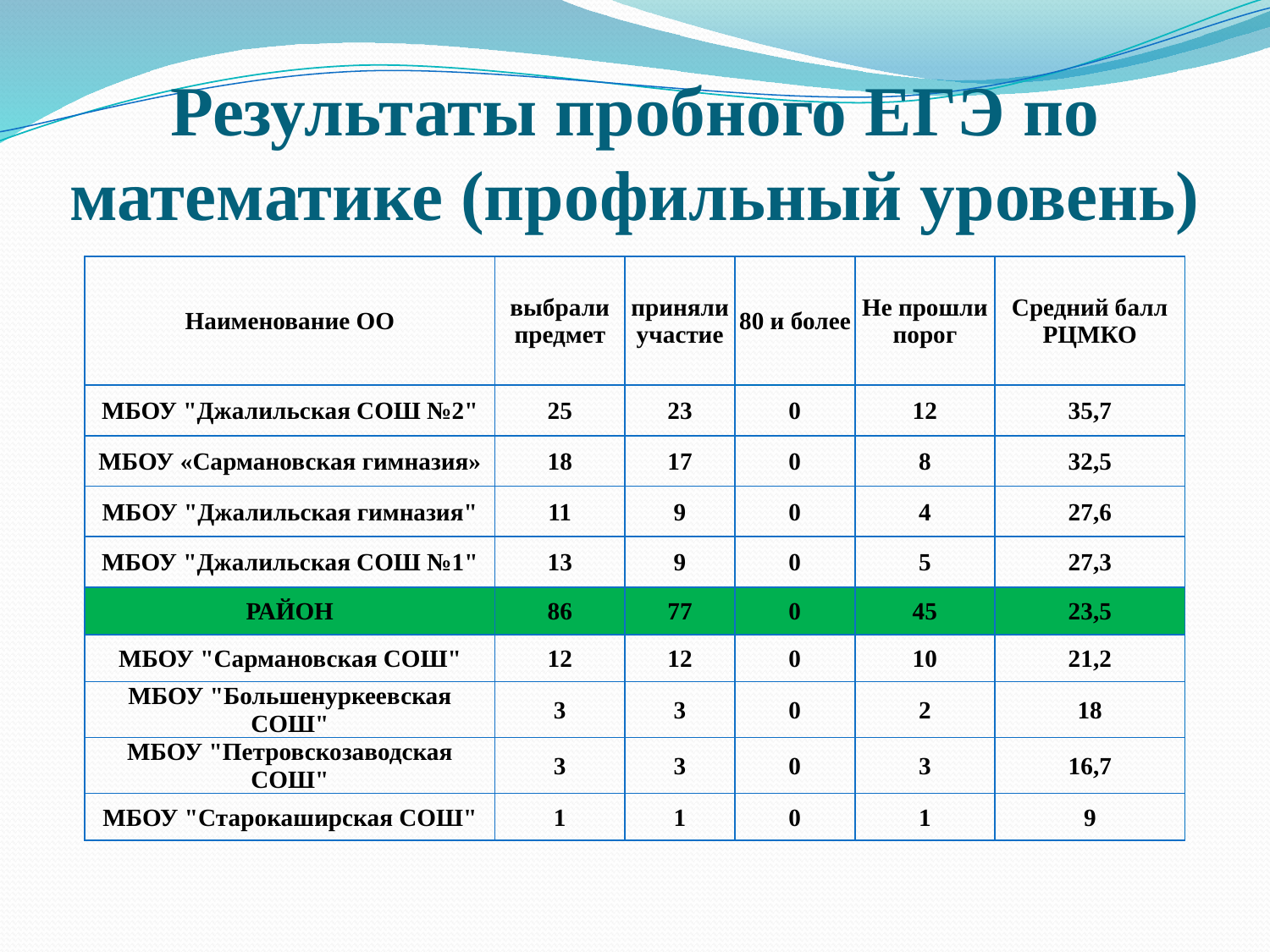

# Результаты пробного ЕГЭ по математике (профильный уровень)
| Наименование ОО | выбрали предмет | приняли участие | 80 и более | Не прошли порог | Средний балл РЦМКО |
| --- | --- | --- | --- | --- | --- |
| МБОУ "Джалильская СОШ №2" | 25 | 23 | 0 | 12 | 35,7 |
| МБОУ «Сармановская гимназия» | 18 | 17 | 0 | 8 | 32,5 |
| МБОУ "Джалильская гимназия" | 11 | 9 | 0 | 4 | 27,6 |
| МБОУ "Джалильская СОШ №1" | 13 | 9 | 0 | 5 | 27,3 |
| РАЙОН | 86 | 77 | 0 | 45 | 23,5 |
| МБОУ "Сармановская СОШ" | 12 | 12 | 0 | 10 | 21,2 |
| МБОУ "Большенуркеевская СОШ" | 3 | 3 | 0 | 2 | 18 |
| МБОУ "Петровскозаводская СОШ" | 3 | 3 | 0 | 3 | 16,7 |
| МБОУ "Старокаширская СОШ" | 1 | 1 | 0 | 1 | 9 |